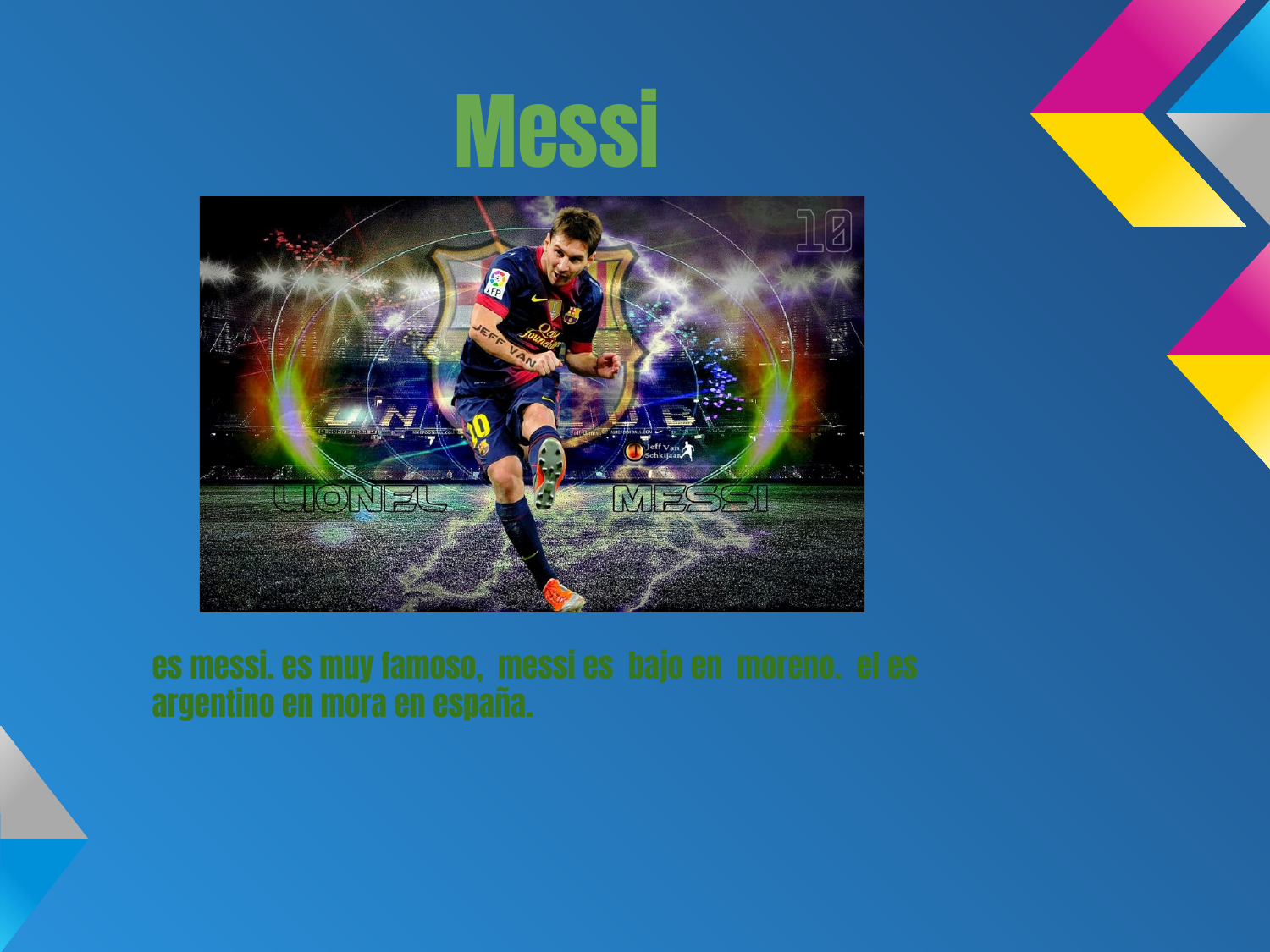

# Messi

es messi. es muy famoso,  messi es  bajo en  moreno.  el es argentino en mora en españa.